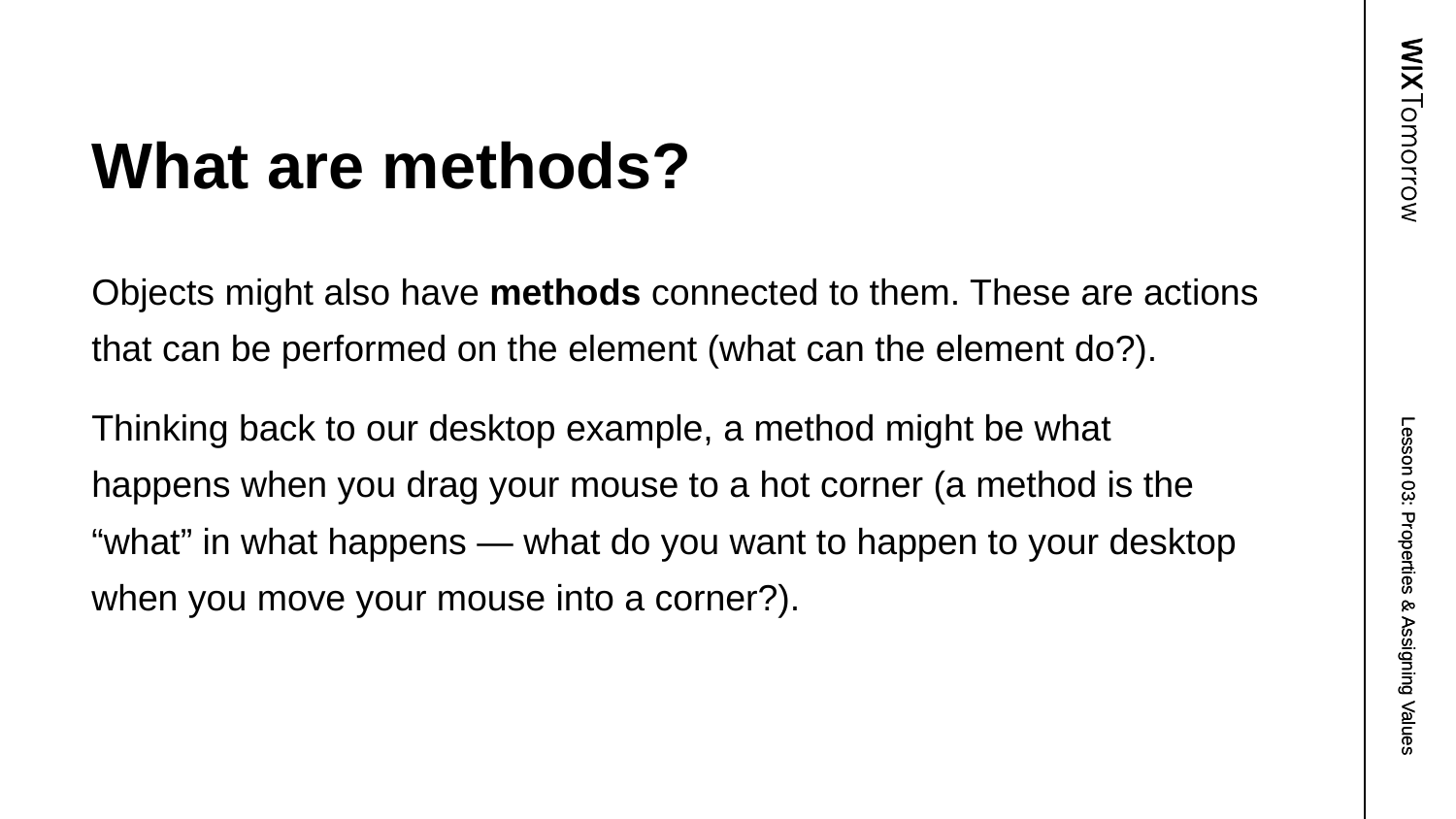

# What are methods?
Objects might also have methods connected to them. These are actions that can be performed on the element (what can the element do?).
Thinking back to our desktop example, a method might be what happens when you drag your mouse to a hot corner (a method is the “what” in what happens — what do you want to happen to your desktop when you move your mouse into a corner?).